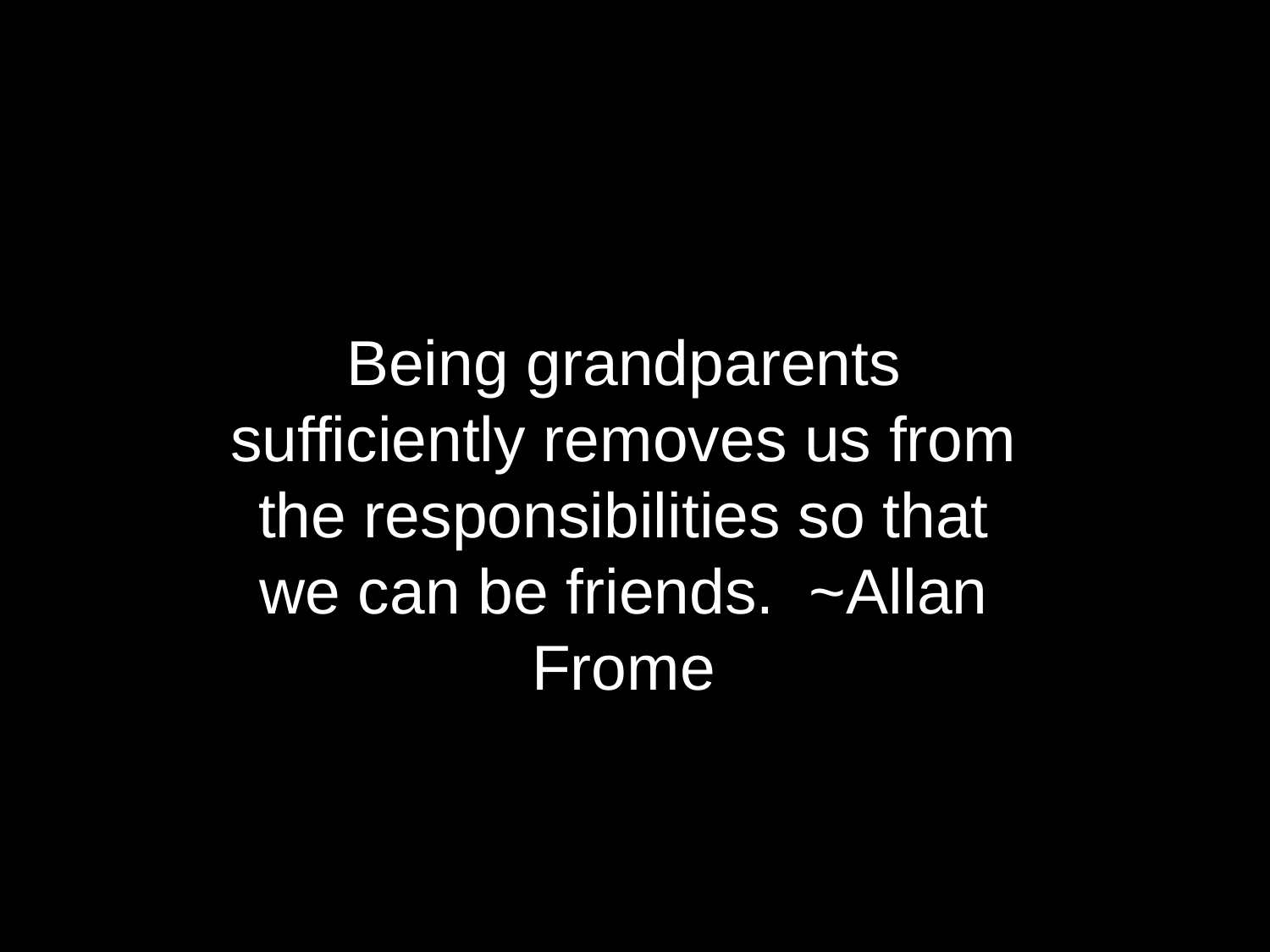

Being grandparents sufficiently removes us from the responsibilities so that we can be friends.  ~Allan Frome